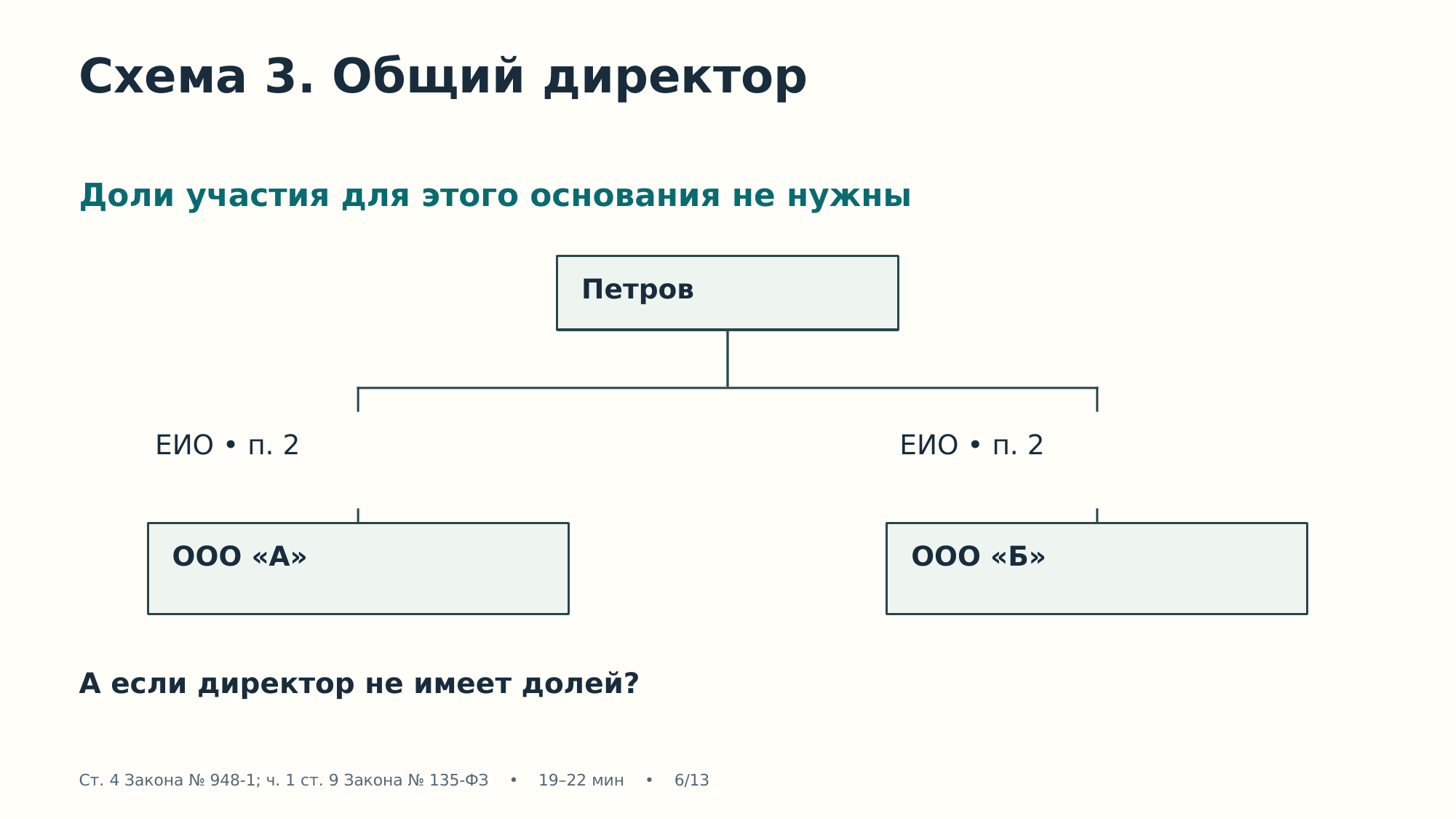

Схема 3. Общий директор
Доли участия для этого основания не нужны

Петров

ЕИО • п. 2
ЕИО • п. 2

ООО «А»
ООО «Б»
А если директор не имеет долей?
Ст. 4 Закона № 948-1; ч. 1 ст. 9 Закона № 135-ФЗ    •    19–22 мин    •    6/13